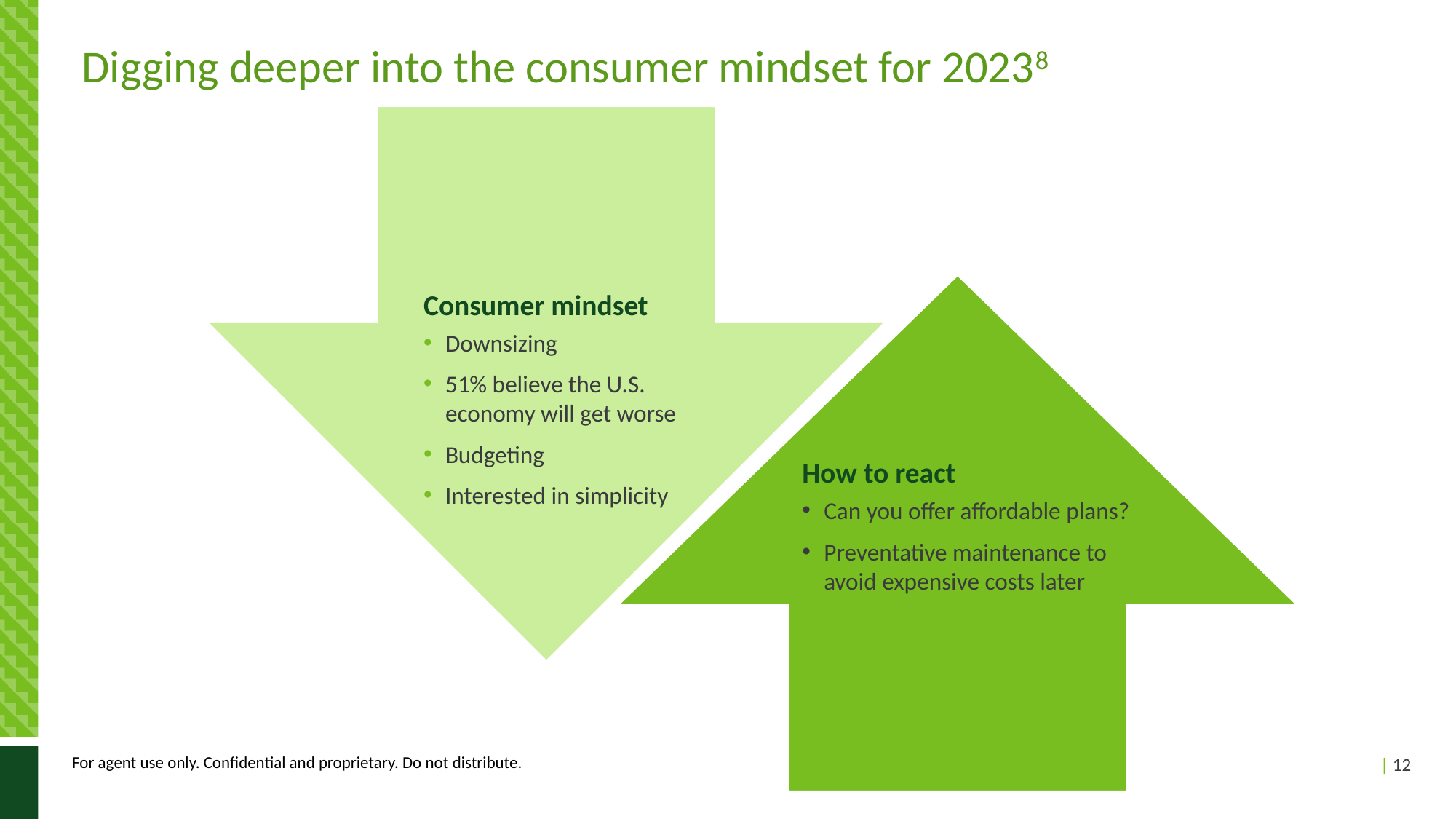

# Digging deeper into the consumer mindset for 20238

Consumer mindset
Downsizing
51% believe the U.S. economy will get worse
Budgeting
Interested in simplicity
How to react
Can you offer affordable plans?
Preventative maintenance to avoid expensive costs later
For agent use only. Confidential and proprietary. Do not distribute.
| 12